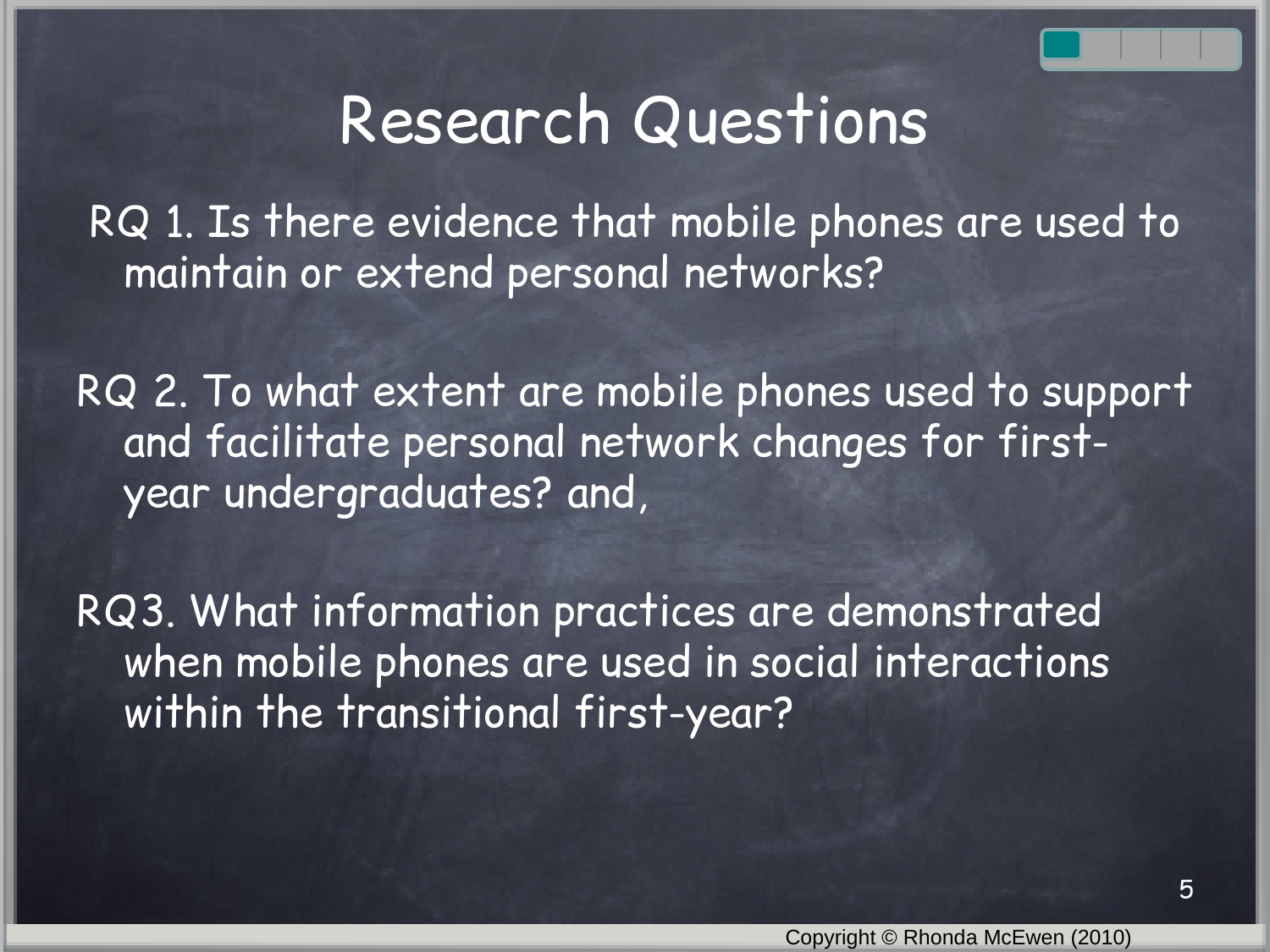

# Research Questions
 RQ 1. Is there evidence that mobile phones are used to maintain or extend personal networks?

RQ 2. To what extent are mobile phones used to support and facilitate personal network changes for first-year undergraduates? and,

RQ3. What information practices are demonstrated when mobile phones are used in social interactions within the transitional first-year?

5